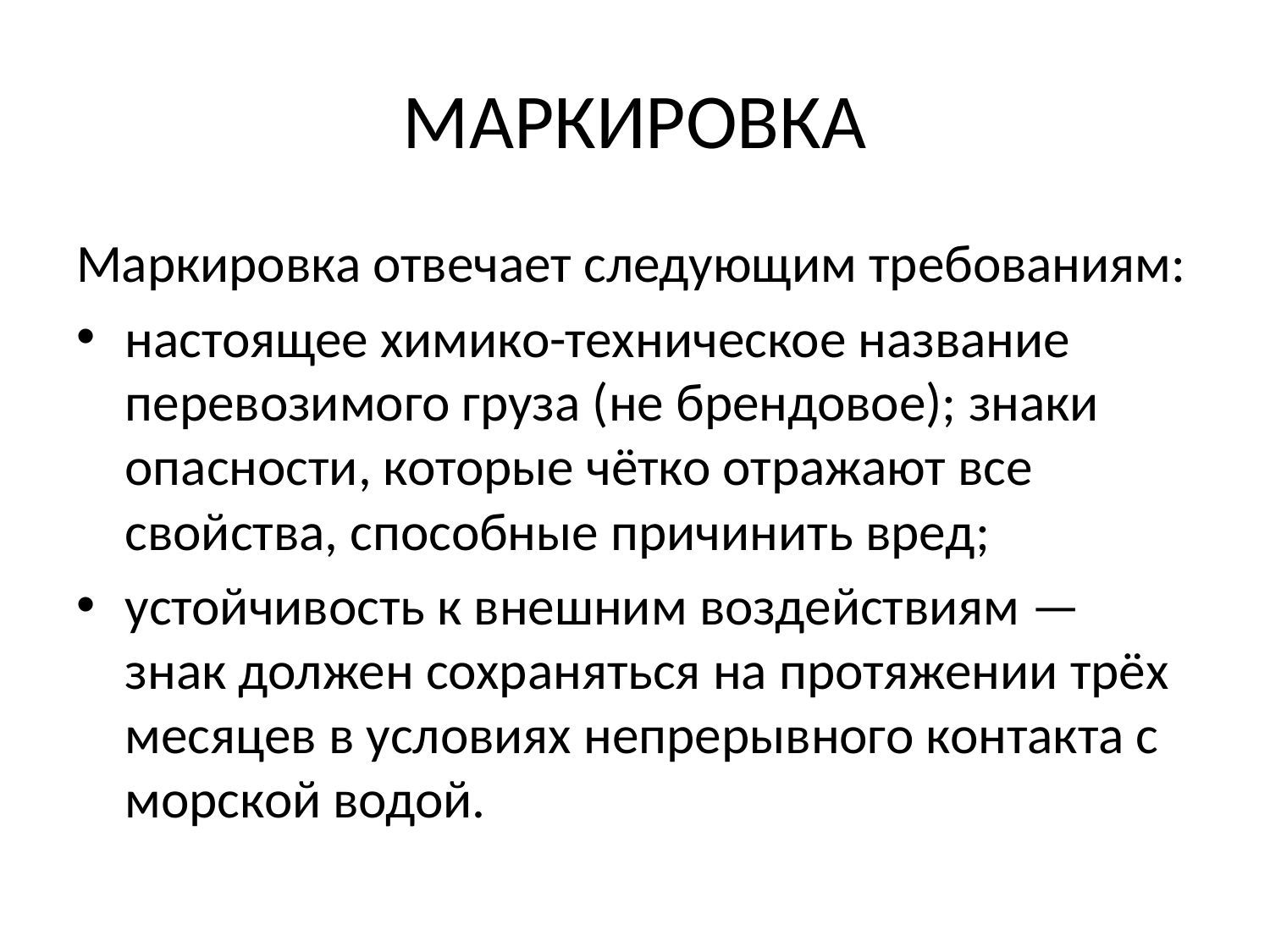

# МАРКИРОВКА
Маркировка отвечает следующим требованиям:
настоящее химико-техническое название перевозимого груза (не брендовое); знаки опасности, которые чётко отражают все свойства, способные причинить вред;
устойчивость к внешним воздействиям — знак должен сохраняться на протяжении трёх месяцев в условиях непрерывного контакта с морской водой.